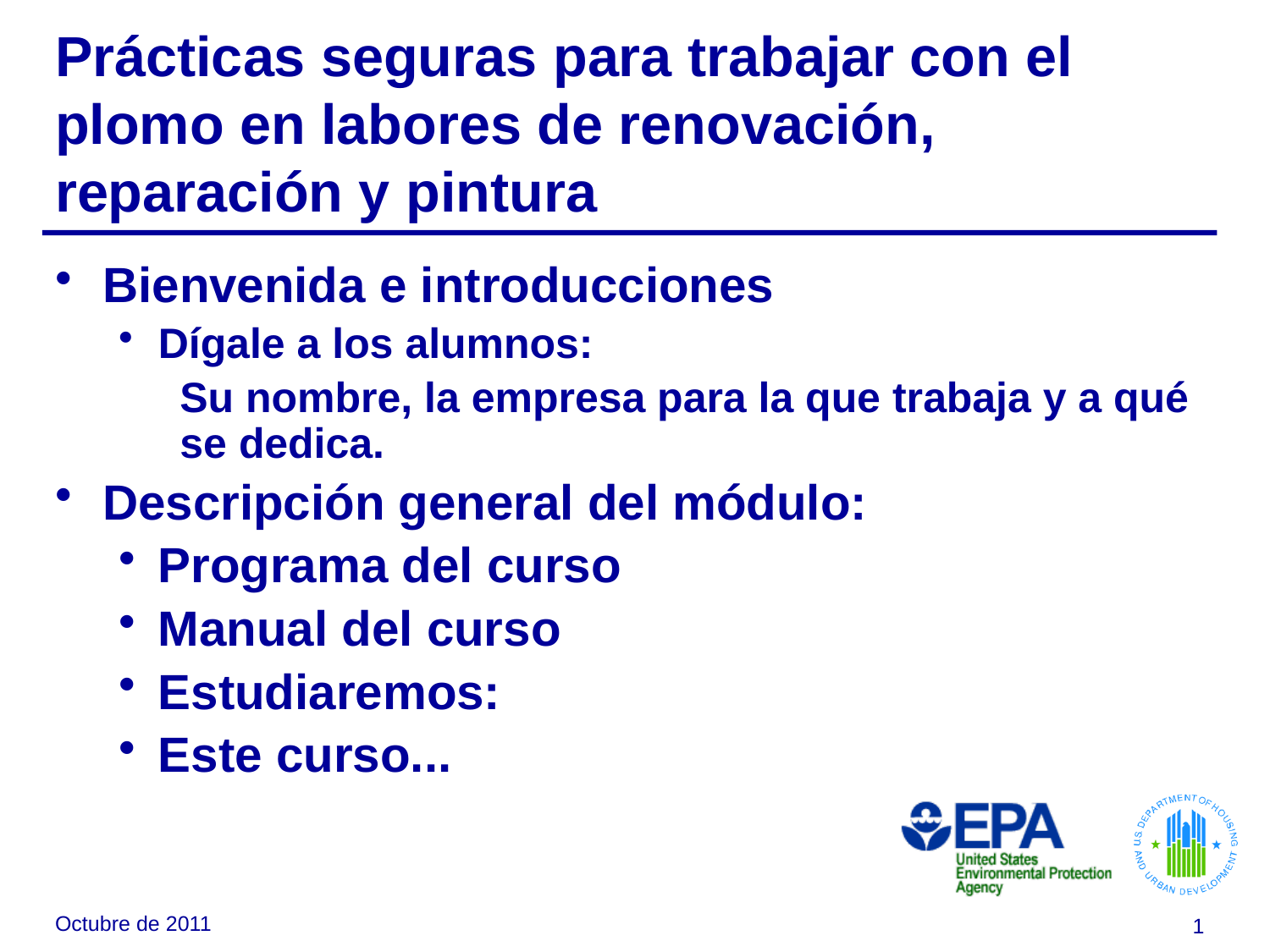

# Prácticas seguras para trabajar con el plomo en labores de renovación, reparación y pintura
Bienvenida e introducciones
Dígale a los alumnos:
Su nombre, la empresa para la que trabaja y a qué se dedica.
Descripción general del módulo:
Programa del curso
Manual del curso
Estudiaremos:
Este curso...

Octubre de 2011
1